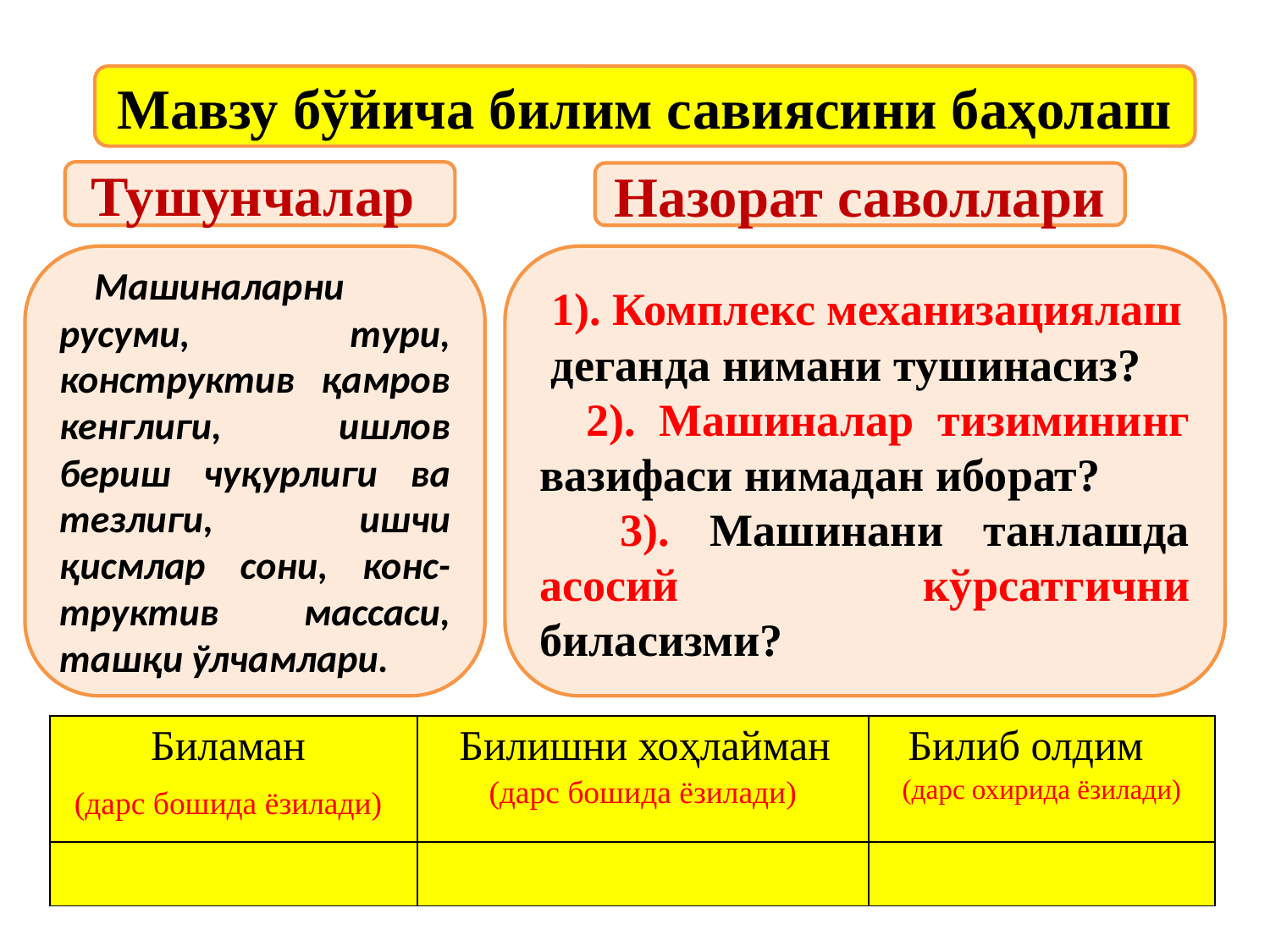

Мавзу бўйича билим савиясини баҳолаш
Тушунчалар
Назорат саволлари
 1). Комплекс механизациялаш  деганда нимани тушинасиз?
  2). Машиналар тизимининг вазифаси нимадан иборат?
  3). Машинани танлашда асосий  кўрсатгични биласизми?
 Машиналарни    русуми, тури, конструктив қамров кенглиги, ишлов бериш чуқурлиги ва тезлиги, ишчи қисмлар сони, конс-труктив массаси, ташқи ўлчамлари.
| Биламан (дарс бошида ёзилади) | Билишни хоҳлайман (дарс бошида ёзилади) | Билиб олдим (дарс охирида ёзилади) |
| --- | --- | --- |
|  |  |  |